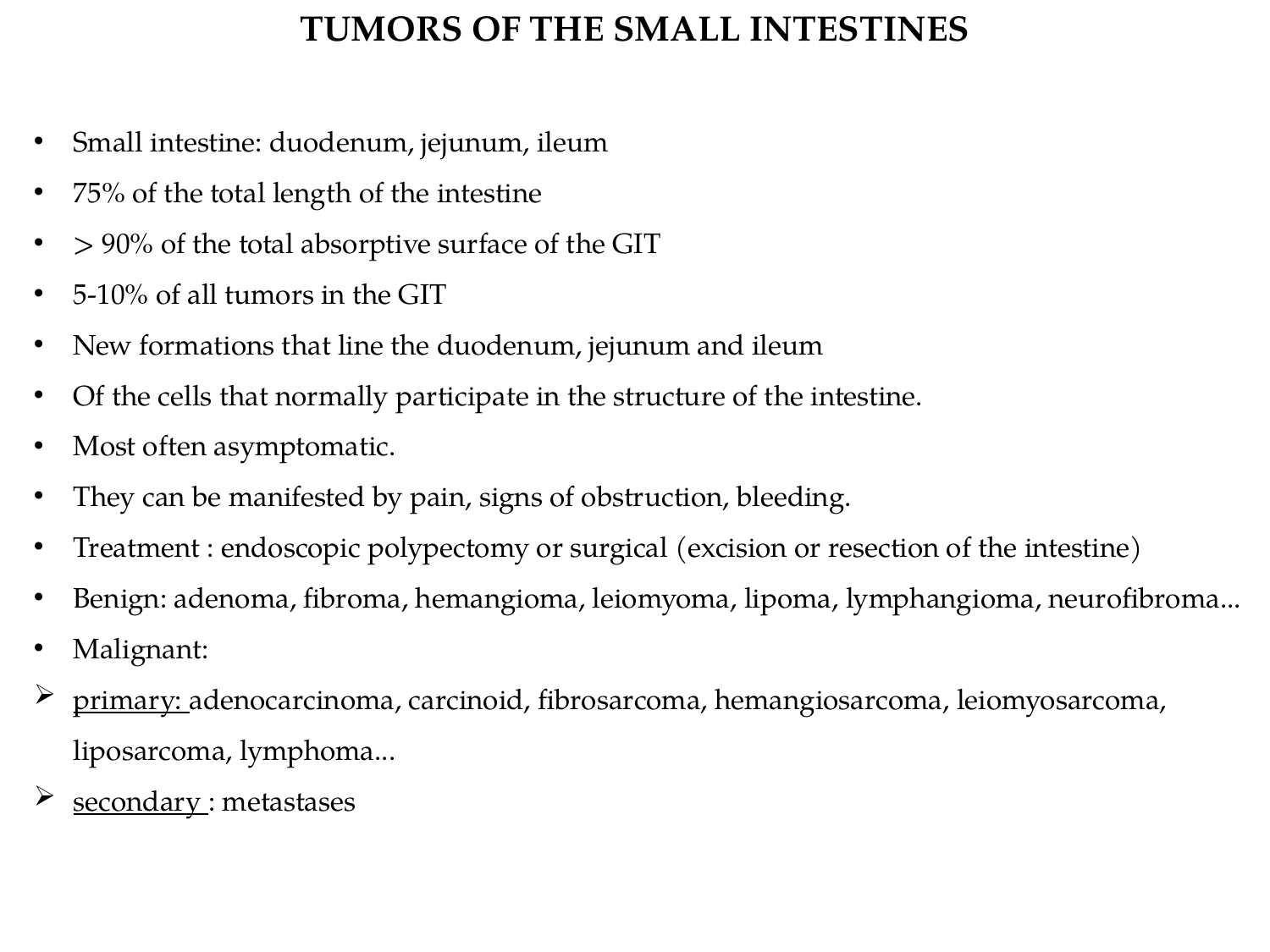

TUMORS OF THE SMALL INTESTINES
Small intestine: duodenum, jejunum, ileum
75% of the total length of the intestine
> 90% of the total absorptive surface of the GIT
5-10% of all tumors in the GIT
New formations that line the duodenum, jejunum and ileum
Of the cells that normally participate in the structure of the intestine.
Most often asymptomatic.
They can be manifested by pain, signs of obstruction, bleeding.
Treatment : endoscopic polypectomy or surgical (excision or resection of the intestine)
Benign: adenoma, fibroma, hemangioma, leiomyoma, lipoma, lymphangioma, neurofibroma...
Malignant:
primary: adenocarcinoma, carcinoid, fibrosarcoma, hemangiosarcoma, leiomyosarcoma, liposarcoma, lymphoma...
secondary : metastases